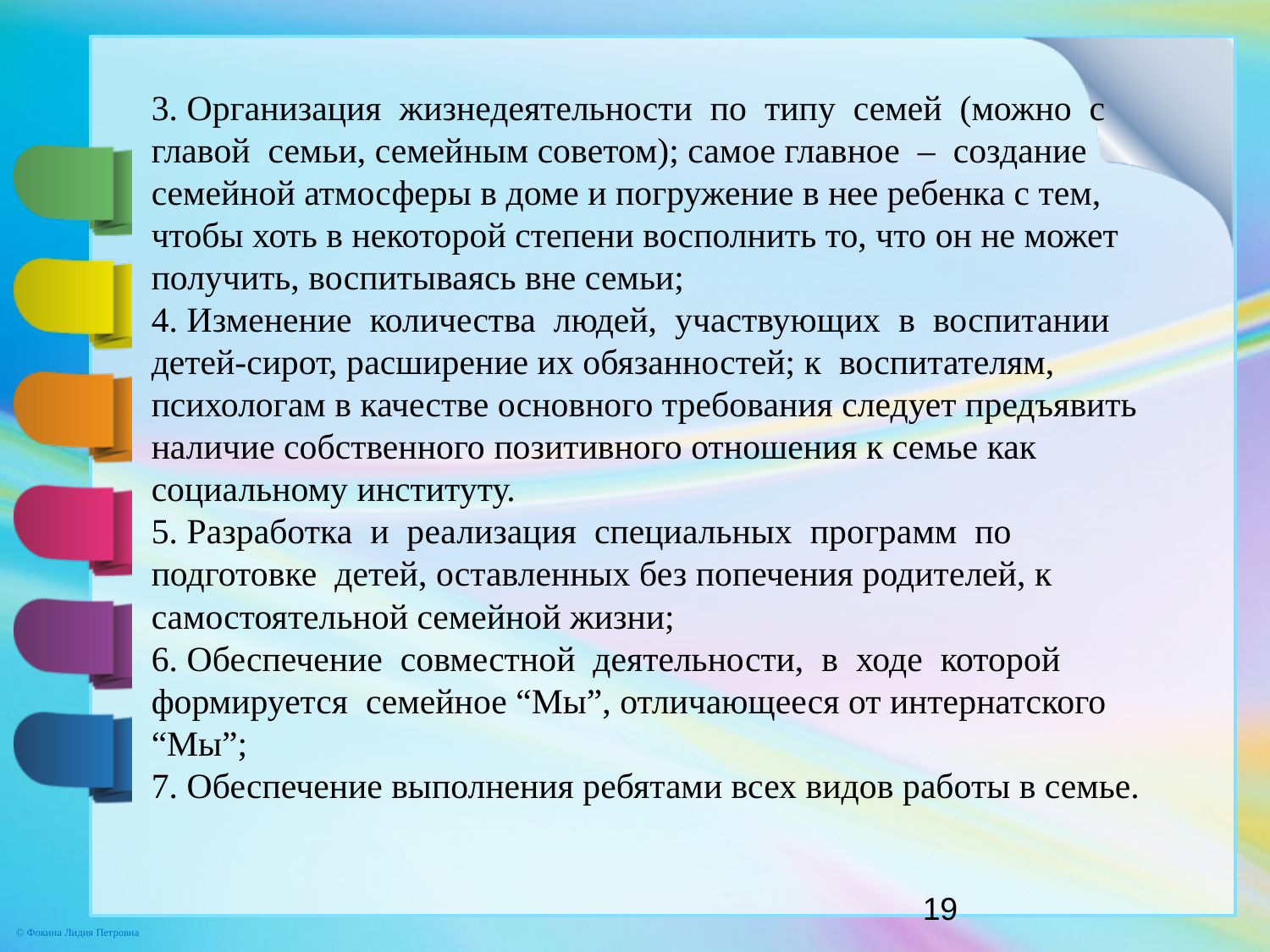

# 3. Организация  жизнедеятельности  по  типу  семей  (можно  с  главой  семьи, семейным советом); самое главное  –  создание семейной атмосферы в доме и погружение в нее ребенка с тем, чтобы хоть в некоторой степени восполнить то, что он не может получить, воспитываясь вне семьи; 4. Изменение  количества  людей,  участвующих  в  воспитании  детей-сирот, расширение их обязанностей; к  воспитателям, психологам в качестве основного требования следует предъявить наличие собственного позитивного отношения к семье как социальному институту. 5. Разработка  и  реализация  специальных  программ  по  подготовке  детей, оставленных без попечения родителей, к самостоятельной семейной жизни; 6. Обеспечение  совместной  деятельности,  в  ходе  которой  формируется  семейное “Мы”, отличающееся от интернатского “Мы”; 7. Обеспечение выполнения ребятами всех видов работы в семье.

19